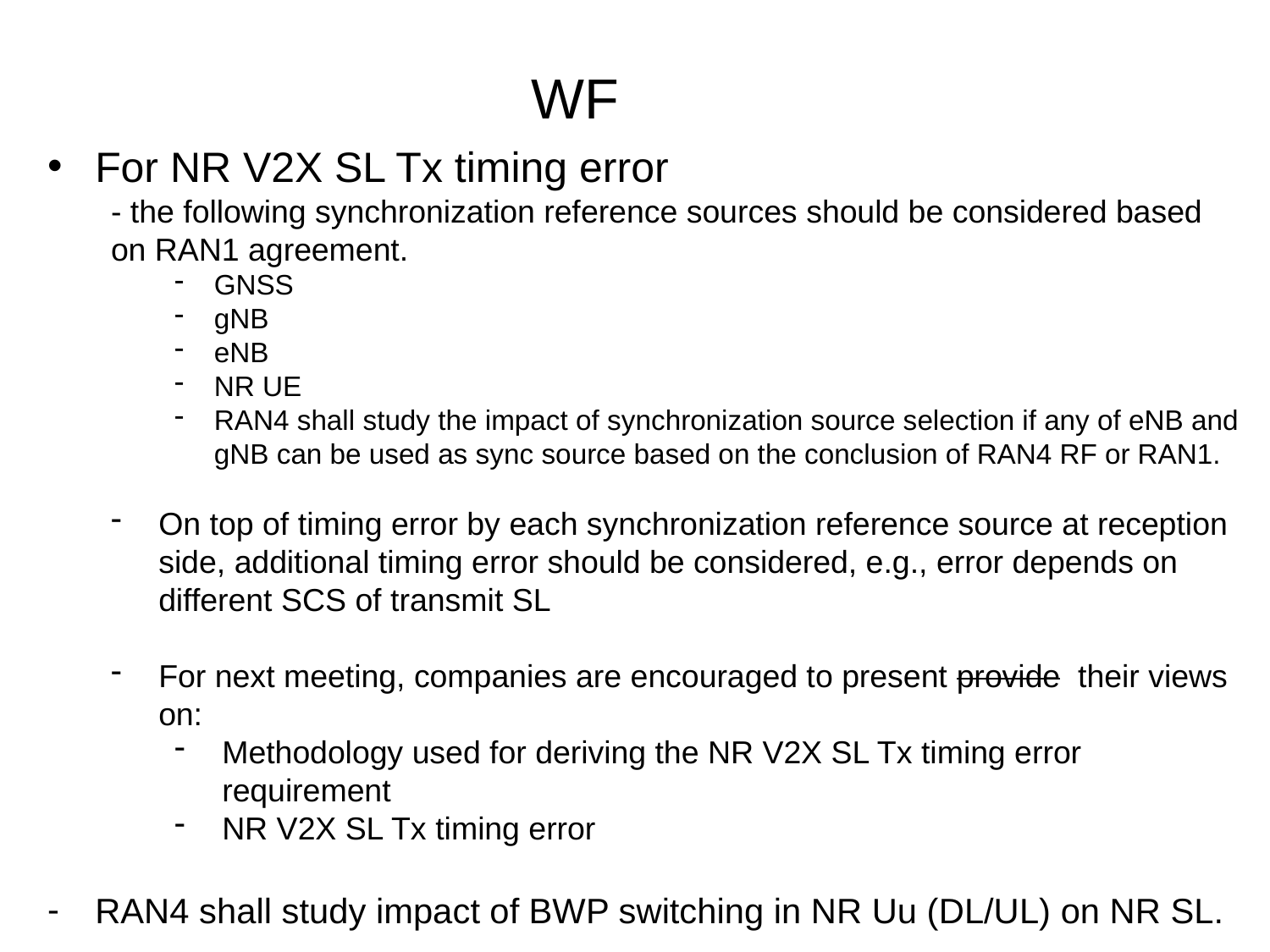

WF

For NR V2X SL Tx timing error
- the following synchronization reference sources should be considered based on RAN1 agreement.
GNSS
gNB
eNB
NR UE
RAN4 shall study the impact of synchronization source selection if any of eNB and gNB can be used as sync source based on the conclusion of RAN4 RF or RAN1.

On top of timing error by each synchronization reference source at reception side, additional timing error should be considered, e.g., error depends on different SCS of transmit SL

For next meeting, companies are encouraged to present provide  their views on:
Methodology used for deriving the NR V2X SL Tx timing error requirement
NR V2X SL Tx timing error

RAN4 shall study impact of BWP switching in NR Uu (DL/UL) on NR SL.